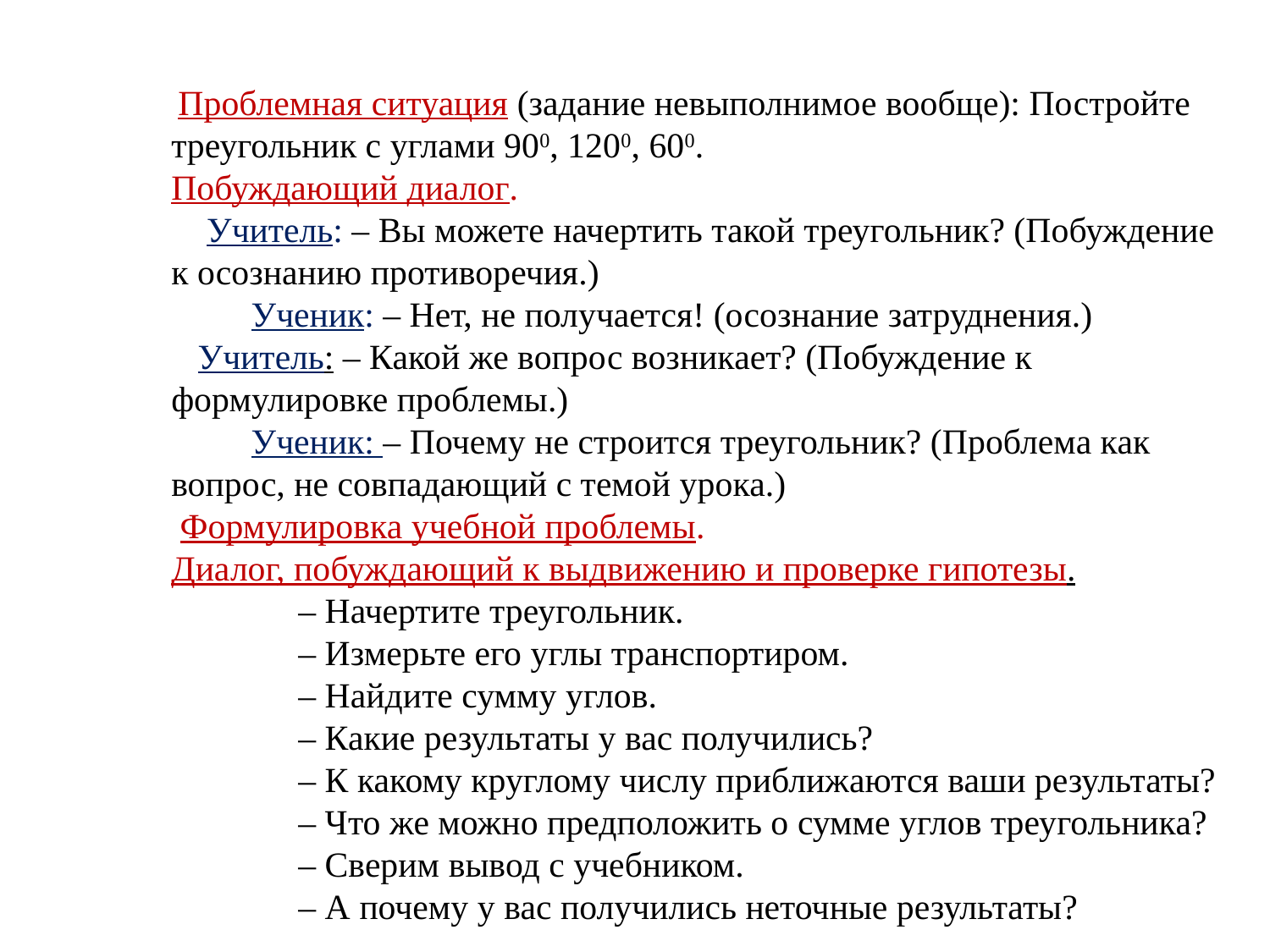

Проблемная ситуация (задание невыполнимое вообще): Постройте треугольник с углами 900, 1200, 600.
Побуждающий диалог.
    Учитель: – Вы можете начертить такой треугольник? (Побуждение к осознанию противоречия.)
         Ученик: – Нет, не получается! (осознание затруднения.)
   Учитель: – Какой же вопрос возникает? (Побуждение к формулировке проблемы.)
         Ученик: – Почему не строится треугольник? (Проблема как вопрос, не совпадающий с темой урока.)
 Формулировка учебной проблемы.
Диалог, побуждающий к выдвижению и проверке гипотезы.
          	– Начертите треугольник.
	– Измерьте его углы транспортиром.
	– Найдите сумму углов.
	– Какие результаты у вас получились?
	– К какому круглому числу приближаются ваши результаты?
	– Что же можно предположить о сумме углов треугольника?
	– Сверим вывод с учебником.
	– А почему у вас получились неточные результаты?